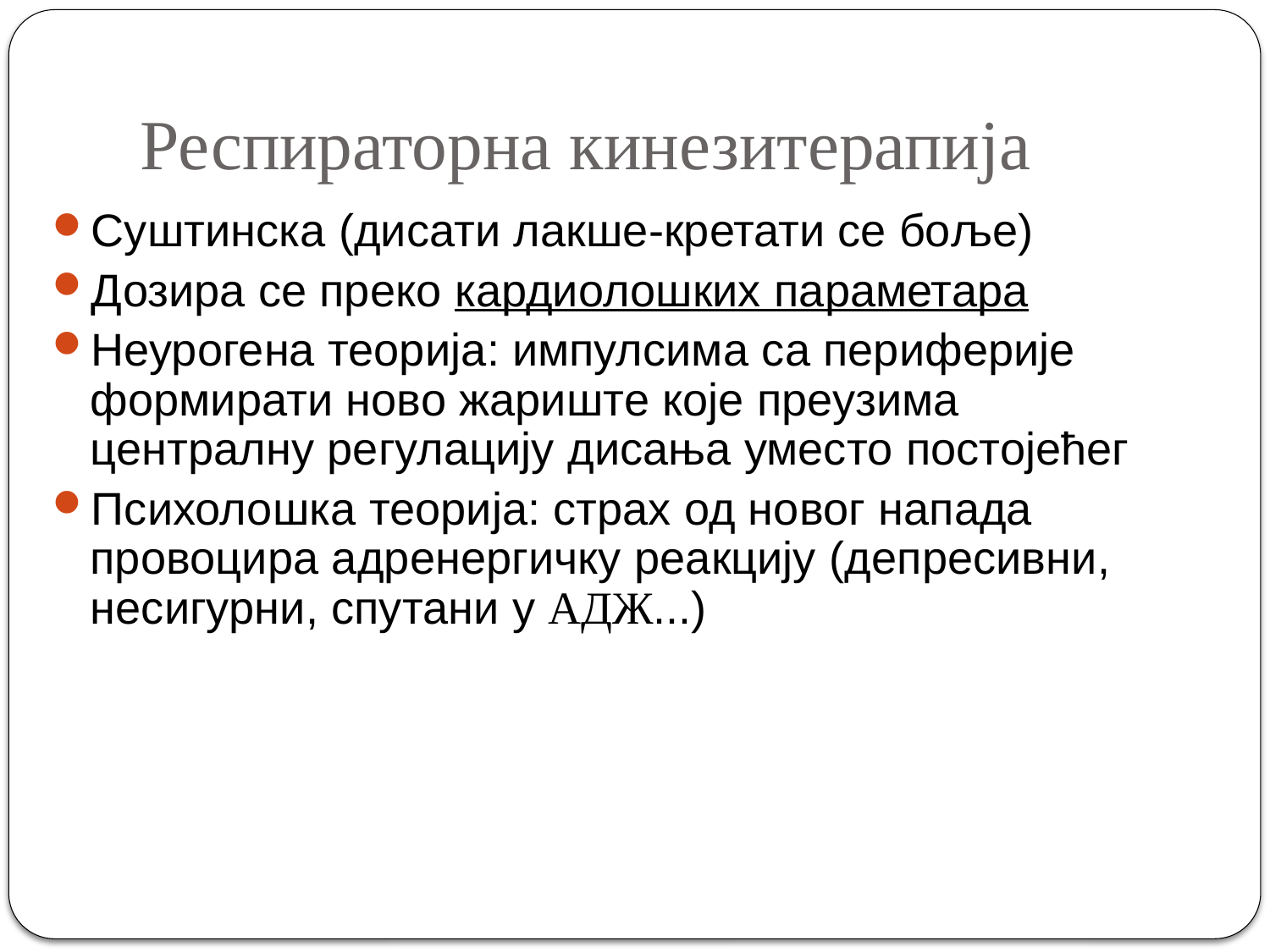

# Респираторна кинезитерапија
Суштинска (дисати лакше-кретати се боље)
Дозира се преко кардиолошких параметара
Неурогена теорија: импулсима са периферије формирати ново жариште које преузима централну регулацију дисања уместо постојећег
Психолошка теорија: страх од новог напада провоцира адренергичку реакцију (депресивни, несигурни, спутани у АДЖ...)